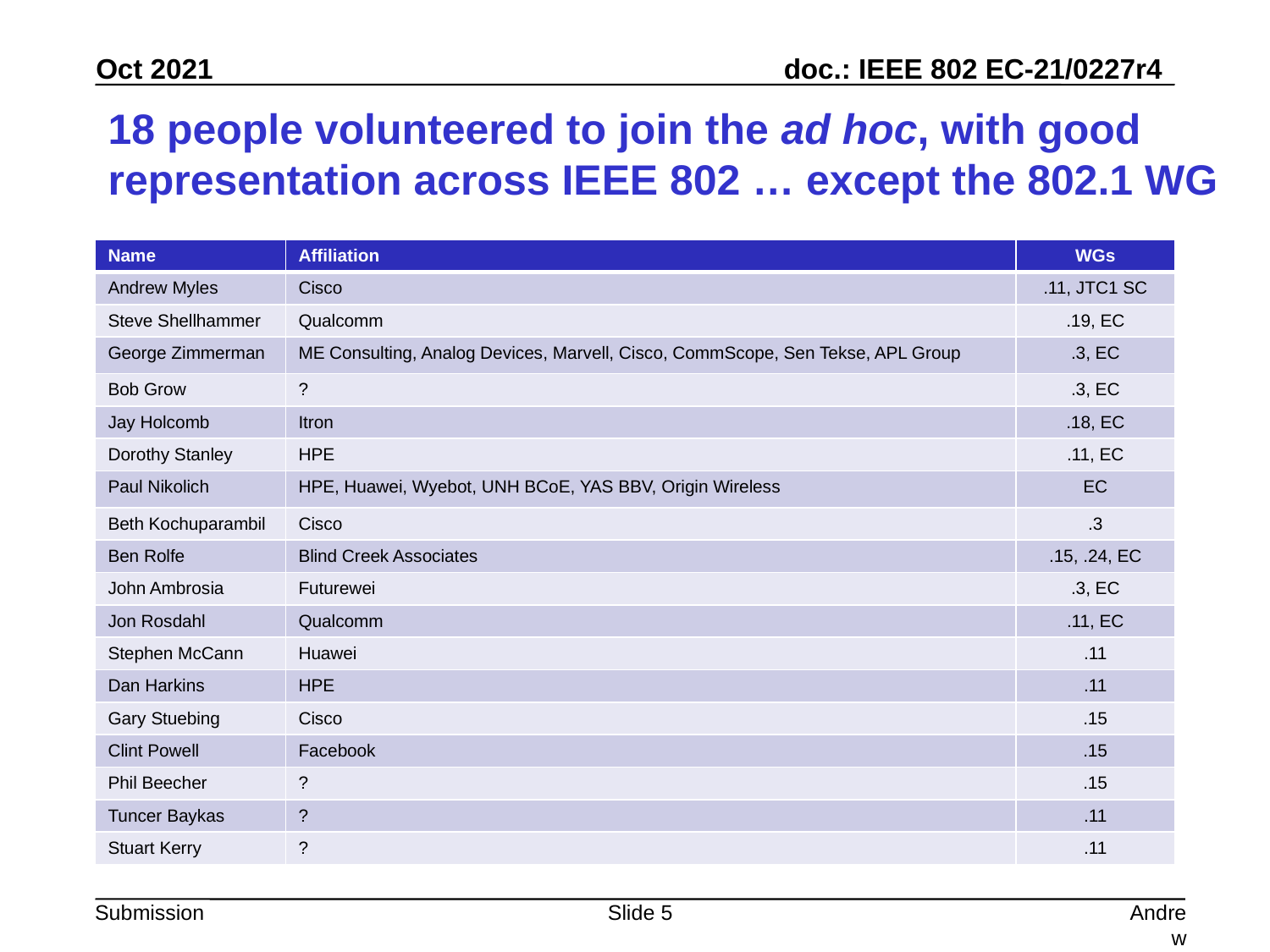

# 18 people volunteered to join the ad hoc, with good representation across IEEE 802 … except the 802.1 WG
| Name | Affiliation | WGs |
| --- | --- | --- |
| Andrew Myles | Cisco | .11, JTC1 SC |
| Steve Shellhammer | Qualcomm | .19, EC |
| George Zimmerman | ME Consulting, Analog Devices, Marvell, Cisco, CommScope, Sen Tekse, APL Group | .3, EC |
| Bob Grow | ? | .3, EC |
| Jay Holcomb | Itron | .18, EC |
| Dorothy Stanley | HPE | .11, EC |
| Paul Nikolich | HPE, Huawei, Wyebot, UNH BCoE, YAS BBV, Origin Wireless | EC |
| Beth Kochuparambil | Cisco | .3 |
| Ben Rolfe | Blind Creek Associates | .15, .24, EC |
| John Ambrosia | Futurewei | .3, EC |
| Jon Rosdahl | Qualcomm | .11, EC |
| Stephen McCann | Huawei | .11 |
| Dan Harkins | HPE | .11 |
| Gary Stuebing | Cisco | .15 |
| Clint Powell | Facebook | .15 |
| Phil Beecher | ? | .15 |
| Tuncer Baykas | ? | .11 |
| Stuart Kerry | ? | .11 |
Slide 5
Andrew Myles, Cisco